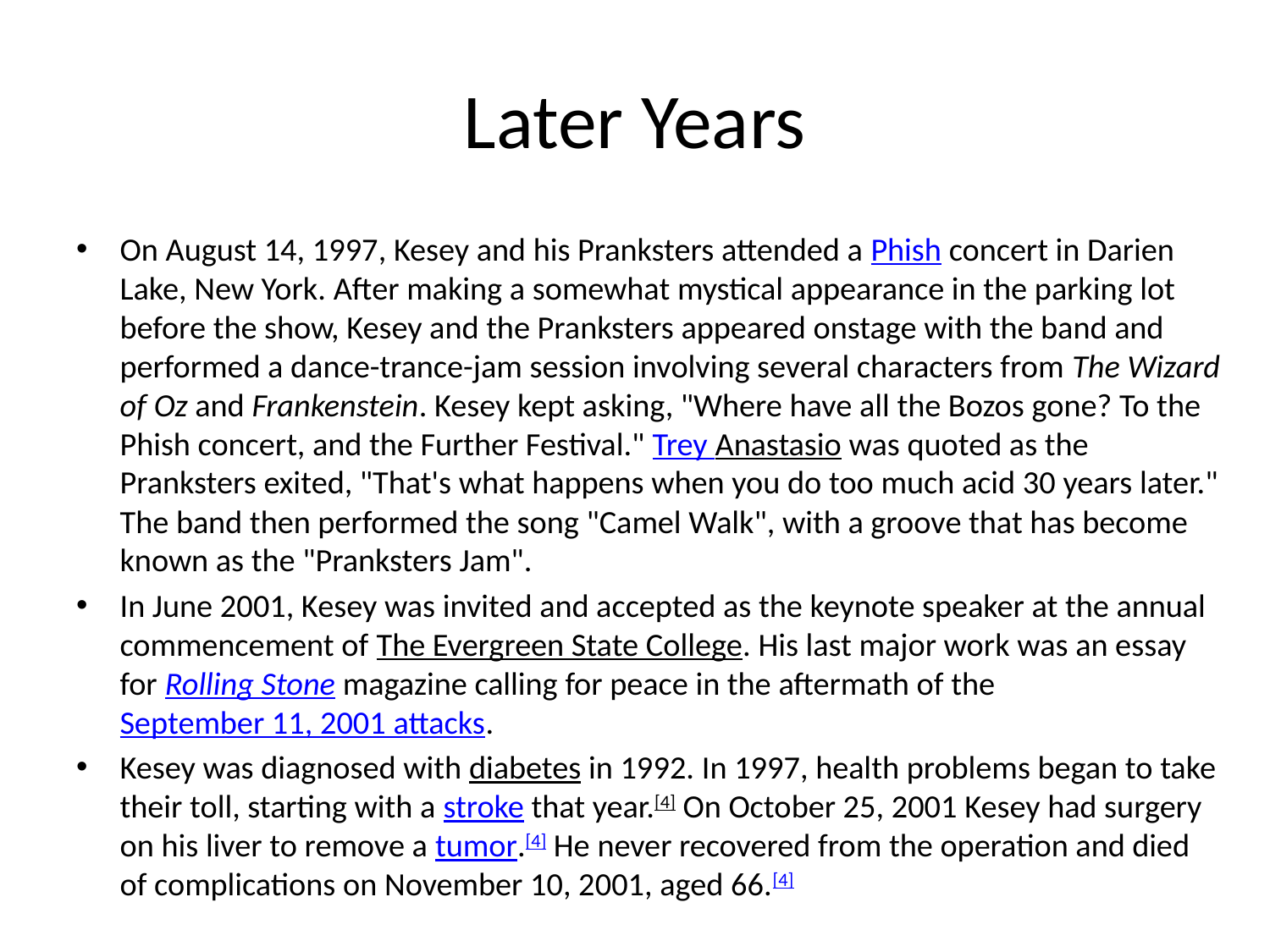

# Later Years
On August 14, 1997, Kesey and his Pranksters attended a Phish concert in Darien Lake, New York. After making a somewhat mystical appearance in the parking lot before the show, Kesey and the Pranksters appeared onstage with the band and performed a dance-trance-jam session involving several characters from The Wizard of Oz and Frankenstein. Kesey kept asking, "Where have all the Bozos gone? To the Phish concert, and the Further Festival." Trey Anastasio was quoted as the Pranksters exited, "That's what happens when you do too much acid 30 years later." The band then performed the song "Camel Walk", with a groove that has become known as the "Pranksters Jam".
In June 2001, Kesey was invited and accepted as the keynote speaker at the annual commencement of The Evergreen State College. His last major work was an essay for Rolling Stone magazine calling for peace in the aftermath of the September 11, 2001 attacks.
Kesey was diagnosed with diabetes in 1992. In 1997, health problems began to take their toll, starting with a stroke that year.[4] On October 25, 2001 Kesey had surgery on his liver to remove a tumor.[4] He never recovered from the operation and died of complications on November 10, 2001, aged 66.[4]